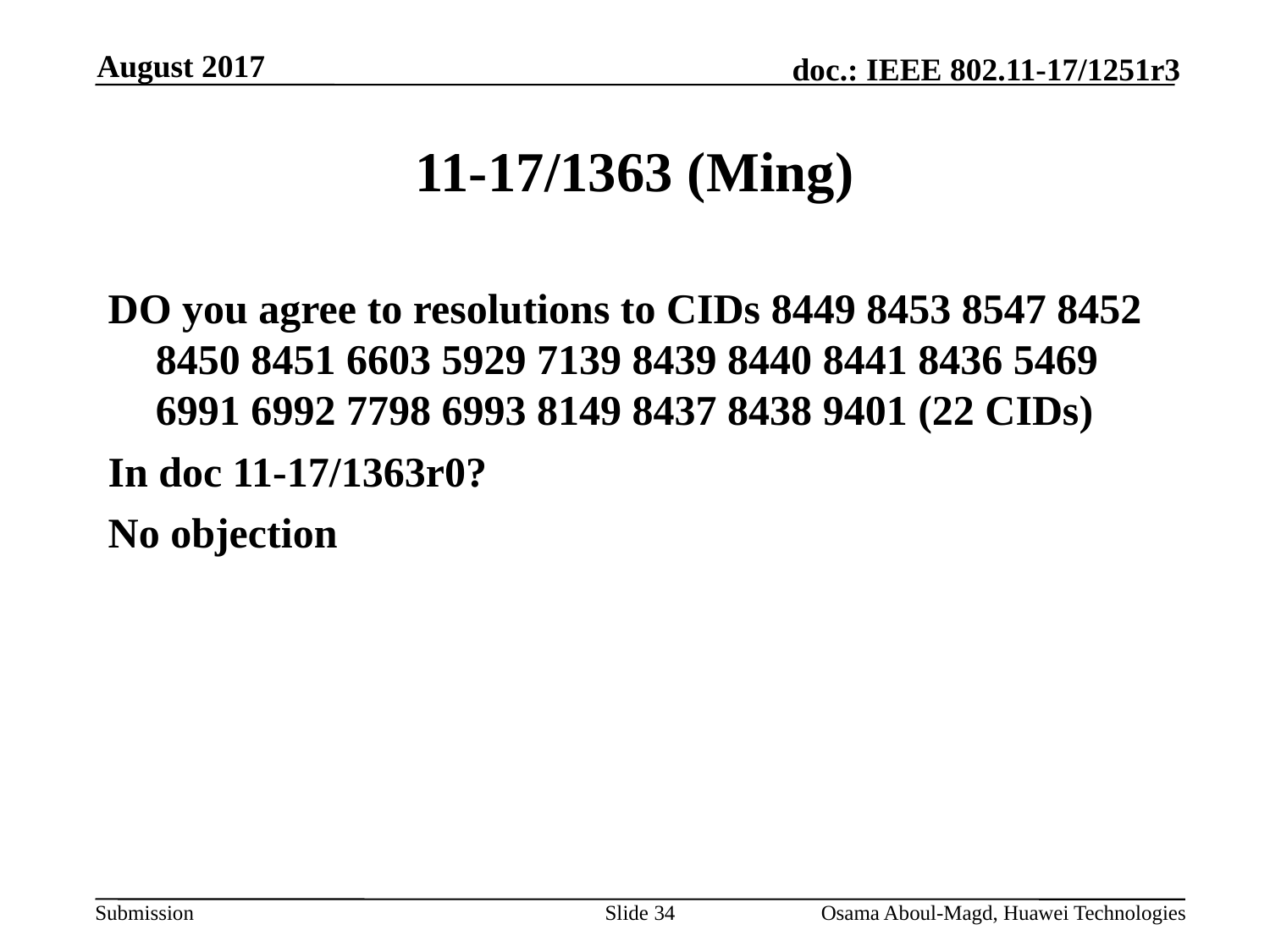

August 2017
# 11-17/1363 (Ming)
DO you agree to resolutions to CIDs 8449 8453 8547 8452 8450 8451 6603 5929 7139 8439 8440 8441 8436 5469 6991 6992 7798 6993 8149 8437 8438 9401 (22 CIDs)
In doc 11-17/1363r0?
No objection

Slide 34
Osama Aboul-Magd, Huawei Technologies